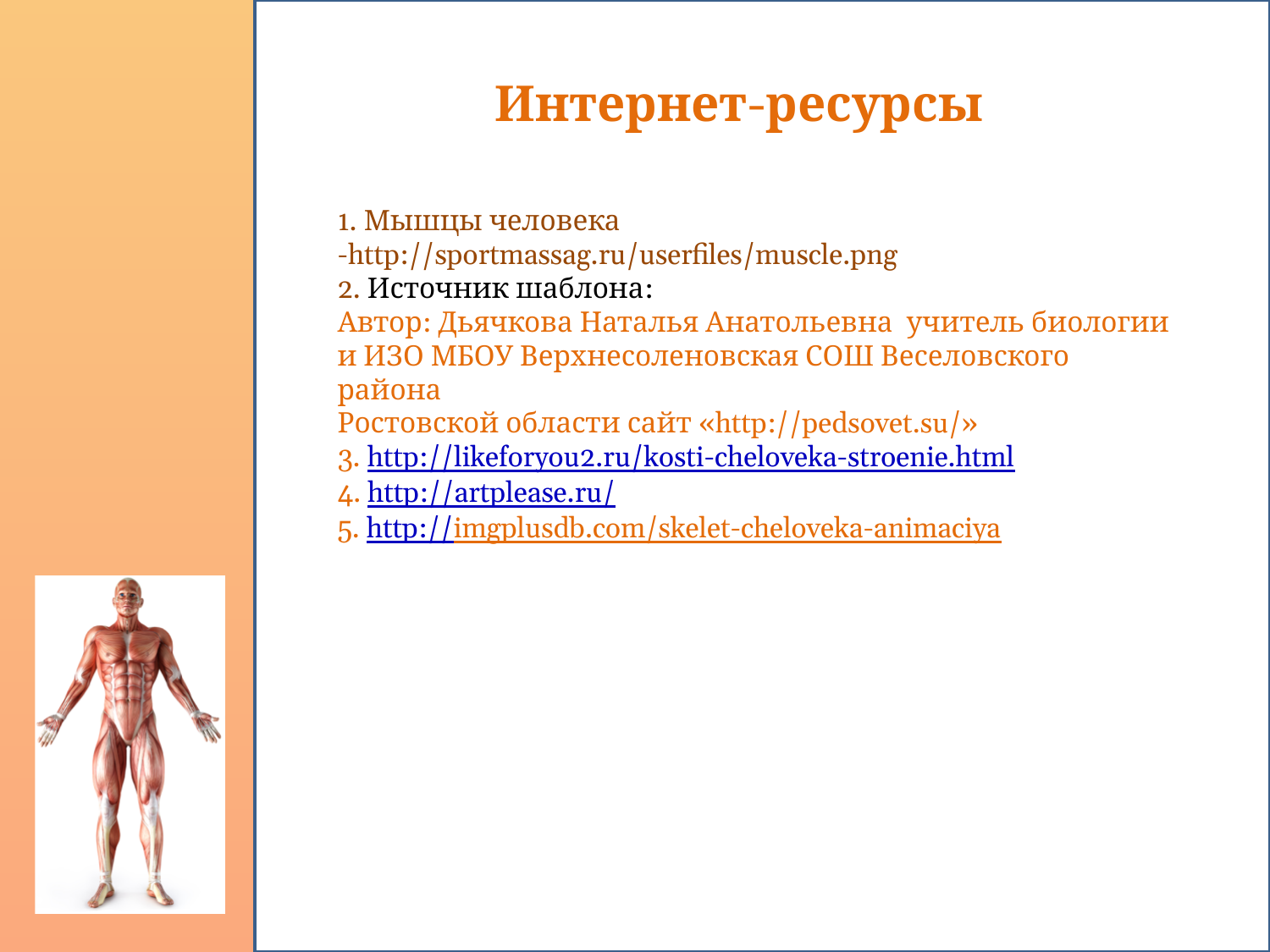

Интернет-ресурсы
1. Мышцы человека -http://sportmassag.ru/userfiles/muscle.png
2. Источник шаблона:
Автор: Дьячкова Наталья Анатольевна  учитель биологии и ИЗО МБОУ Верхнесоленовская СОШ Веселовского района
Ростовской области сайт «http://pedsovet.su/»
3. http://likeforyou2.ru/kosti-cheloveka-stroenie.html
4. http://artplease.ru/
5. http://imgplusdb.com/skelet-cheloveka-animaciya